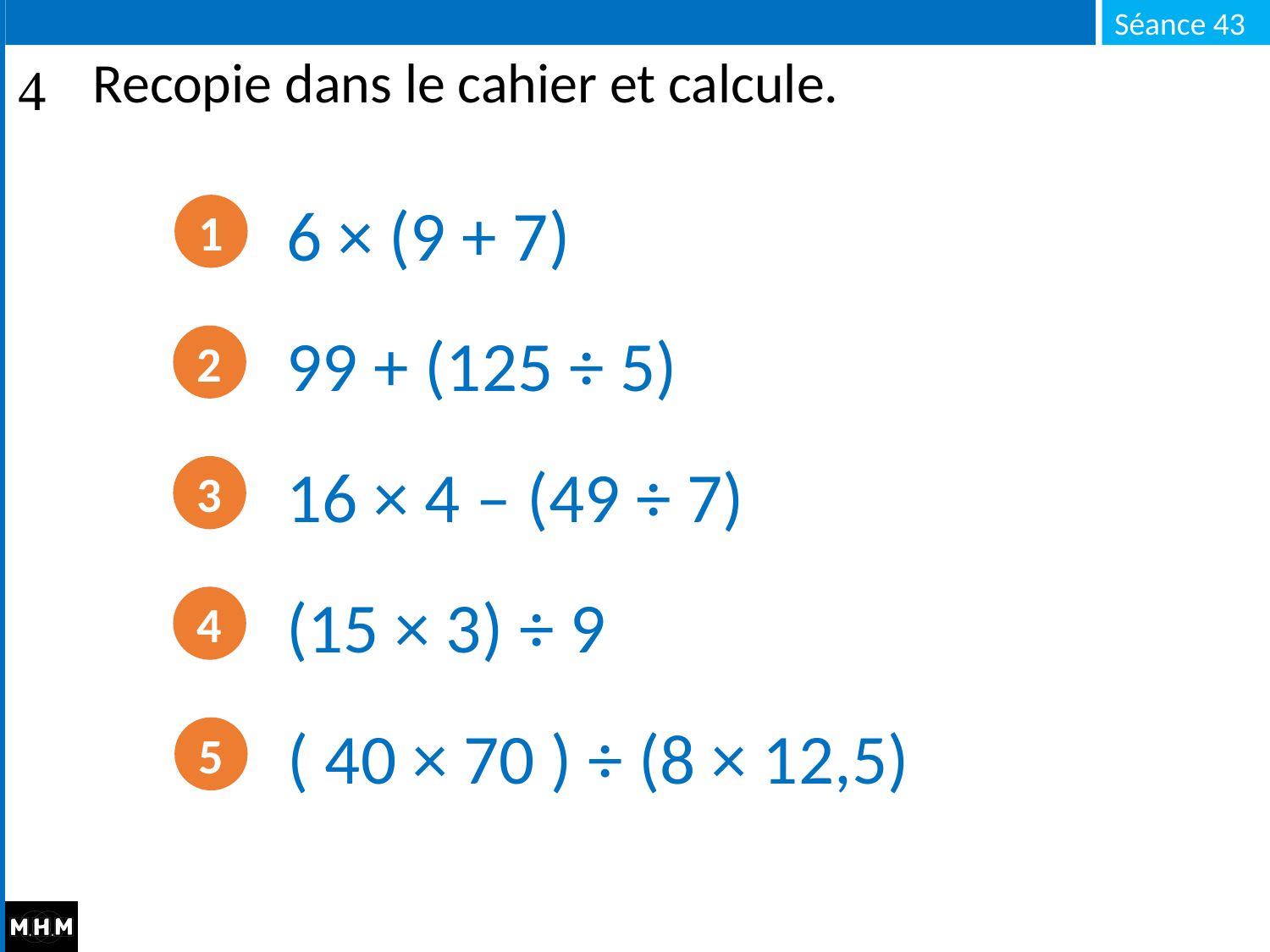

# Recopie dans le cahier et calcule.
6 × (9 + 7)
1
99 + (125 ÷ 5)
2
16 × 4 – (49 ÷ 7)
3
(15 × 3) ÷ 9
4
( 40 × 70 ) ÷ (8 × 12,5)
5